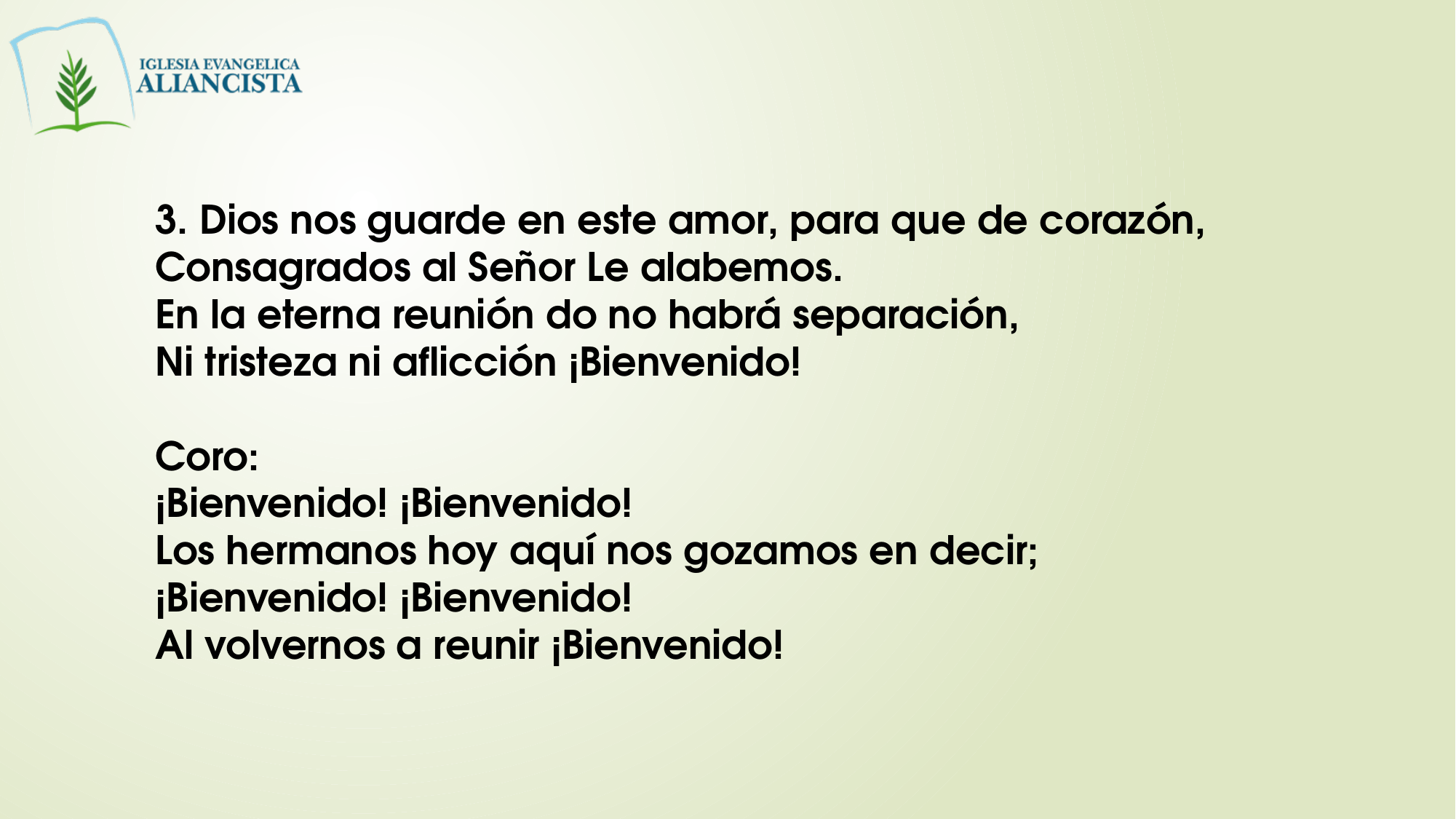

3. Dios nos guarde en este amor, para que de corazón,
Consagrados al Señor Le alabemos.
En la eterna reunión do no habrá separación,
Ni tristeza ni aflicción ¡Bienvenido!

Coro:
¡Bienvenido! ¡Bienvenido!
Los hermanos hoy aquí nos gozamos en decir;
¡Bienvenido! ¡Bienvenido!
Al volvernos a reunir ¡Bienvenido!